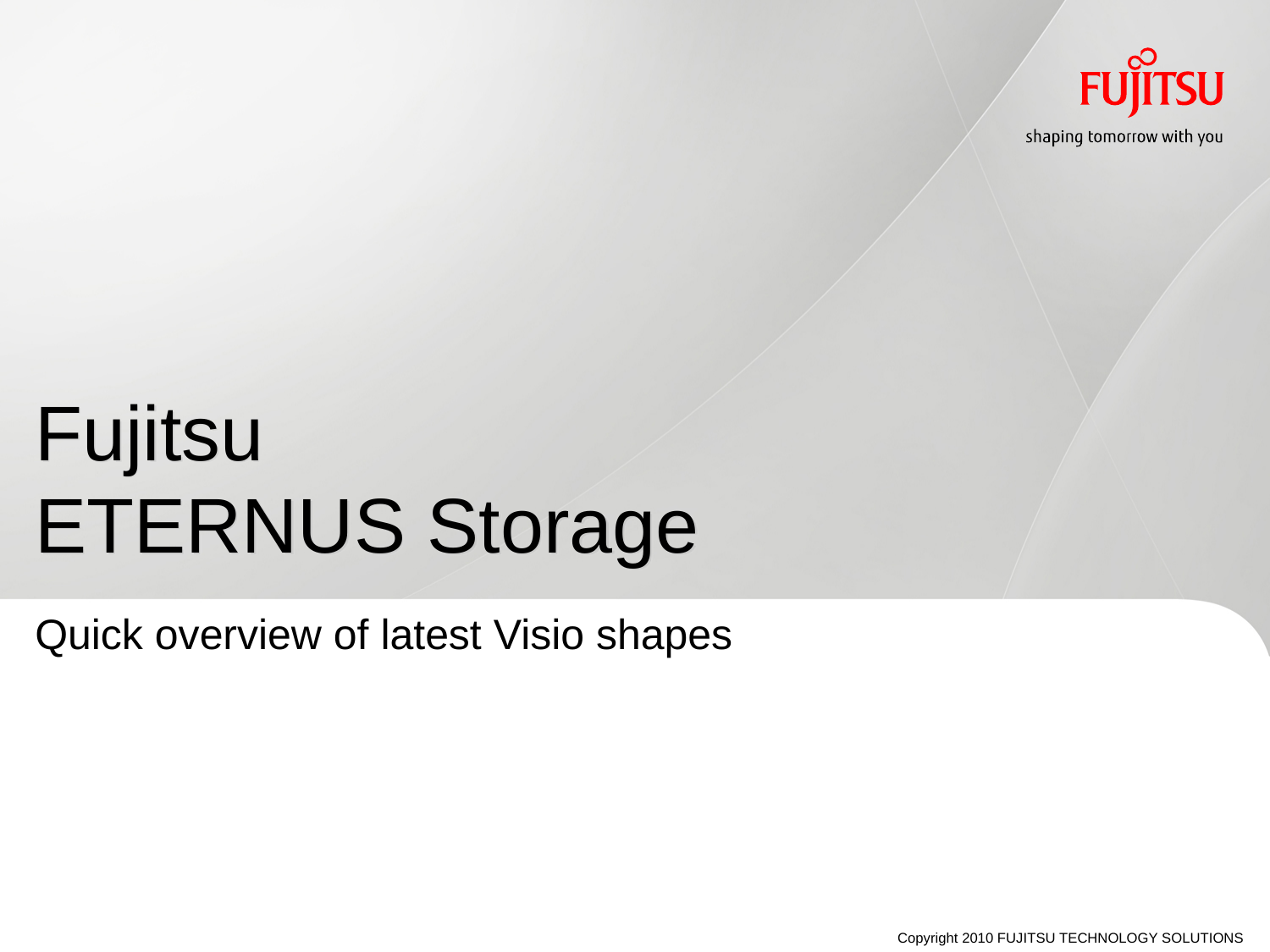

# Fujitsu ETERNUS Storage
Quick overview of latest Visio shapes
Copyright 2010 FUJITSU TECHNOLOGY SOLUTIONS